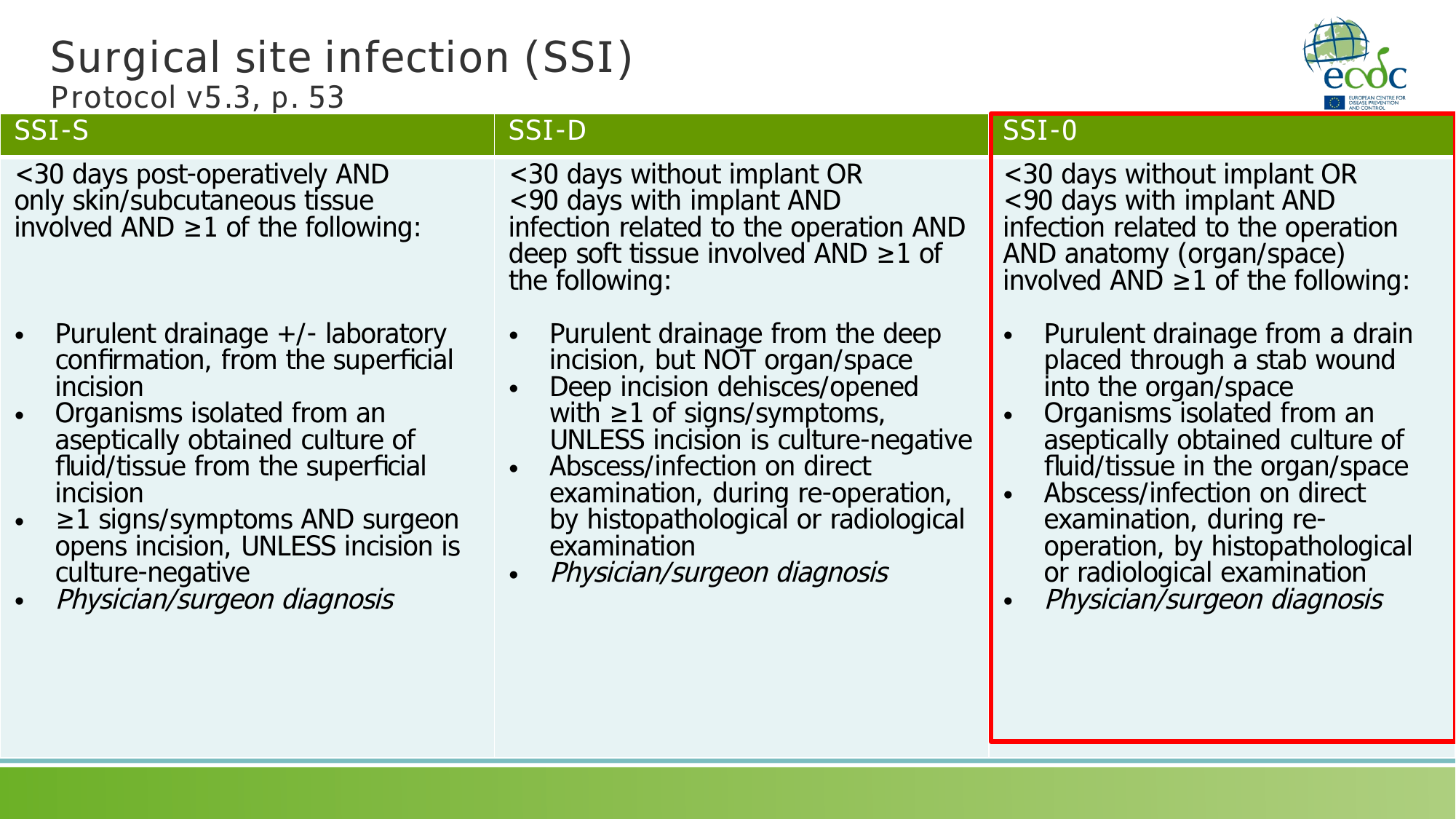

Surgical site infection (SSI)
Protocol v5.3, p. 53
| SSI-S | SSI-D | SSI-0 |
| --- | --- | --- |
| <30 days post-operatively AND only skin/subcutaneous tissue involved AND ≥1 of the following: Purulent drainage +/- laboratory confirmation, from the superficial incision Organisms isolated from an aseptically obtained culture of fluid/tissue from the superficial incision ≥1 signs/symptoms AND surgeon opens incision, UNLESS incision is culture-negative Physician/surgeon diagnosis | <30 days without implant OR <90 days with implant AND infection related to the operation AND deep soft tissue involved AND ≥1 of the following: Purulent drainage from the deep incision, but NOT organ/space Deep incision dehisces/opened with ≥1 of signs/symptoms, UNLESS incision is culture-negative Abscess/infection on direct examination, during re-operation, by histopathological or radiological examination Physician/surgeon diagnosis | <30 days without implant OR <90 days with implant AND infection related to the operation AND anatomy (organ/space) involved AND ≥1 of the following: Purulent drainage from a drain placed through a stab wound into the organ/space Organisms isolated from an aseptically obtained culture of fluid/tissue in the organ/space Abscess/infection on direct examination, during re-operation, by histopathological or radiological examination Physician/surgeon diagnosis |